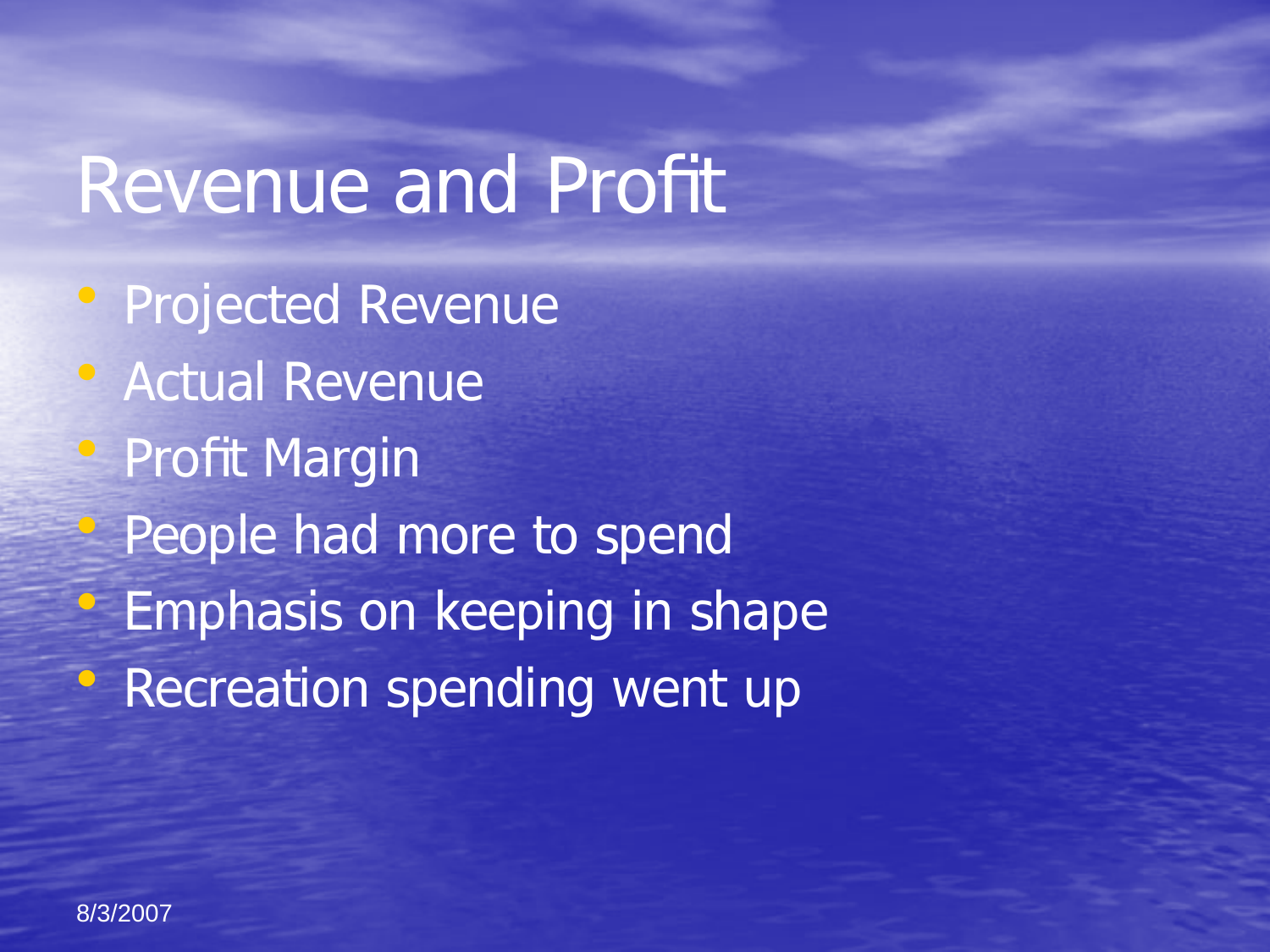

# Revenue and Profit
Projected Revenue
Actual Revenue
Profit Margin
People had more to spend
Emphasis on keeping in shape
Recreation spending went up

8/3/2007